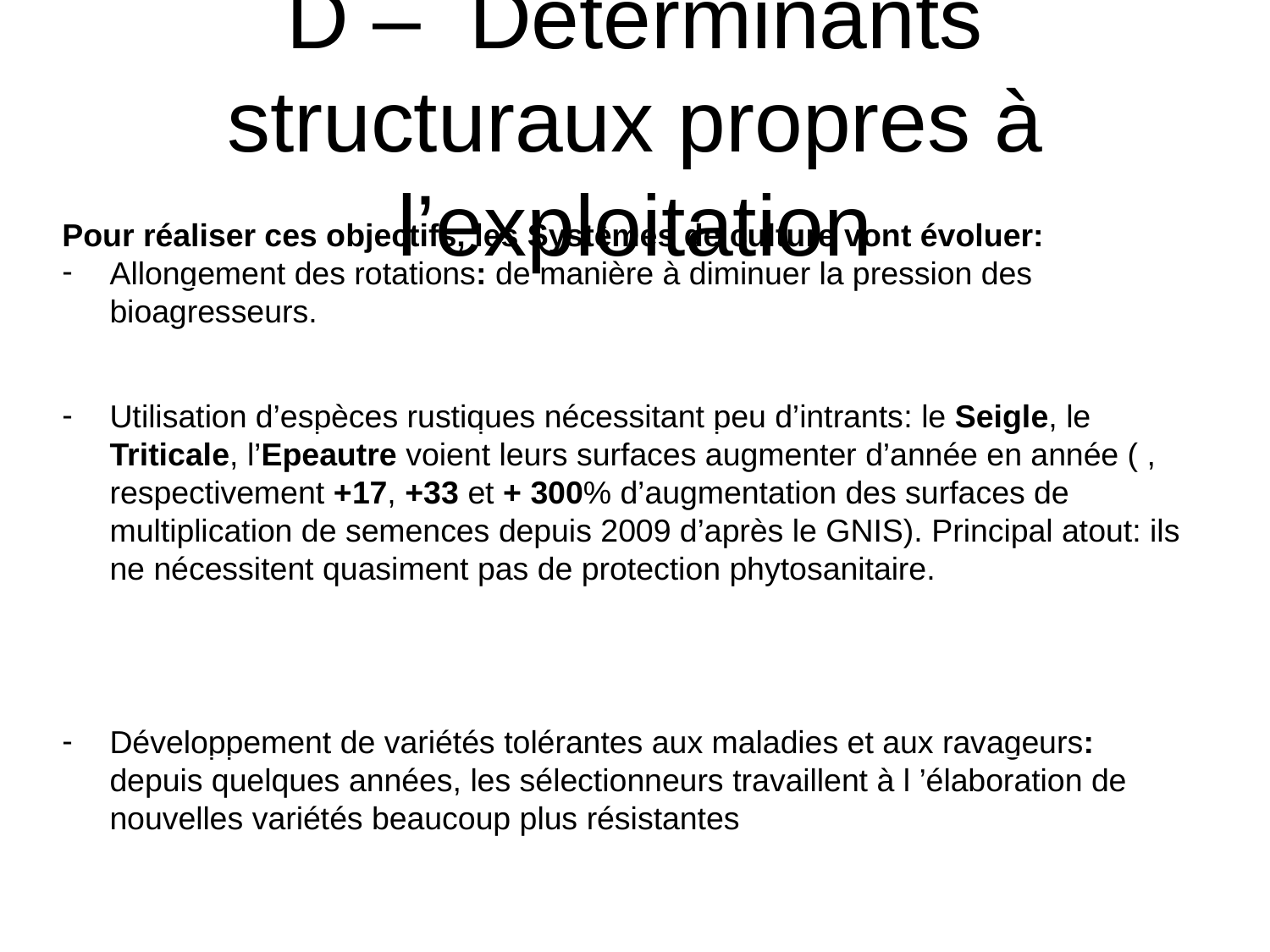

D –  Déterminants structuraux propres à l’exploitation
Pour réaliser ces objectifs, les Systèmes de culture vont évoluer:
Allongement des rotations: de manière à diminuer la pression des bioagresseurs.

Utilisation d’espèces rustiques nécessitant peu d’intrants: le Seigle, le Triticale, l’Epeautre voient leurs surfaces augmenter d’année en année ( , respectivement +17, +33 et + 300% d’augmentation des surfaces de multiplication de semences depuis 2009 d’après le GNIS). Principal atout: ils ne nécessitent quasiment pas de protection phytosanitaire.

Développement de variétés tolérantes aux maladies et aux ravageurs: depuis quelques années, les sélectionneurs travaillent à l ’élaboration de nouvelles variétés beaucoup plus résistantes